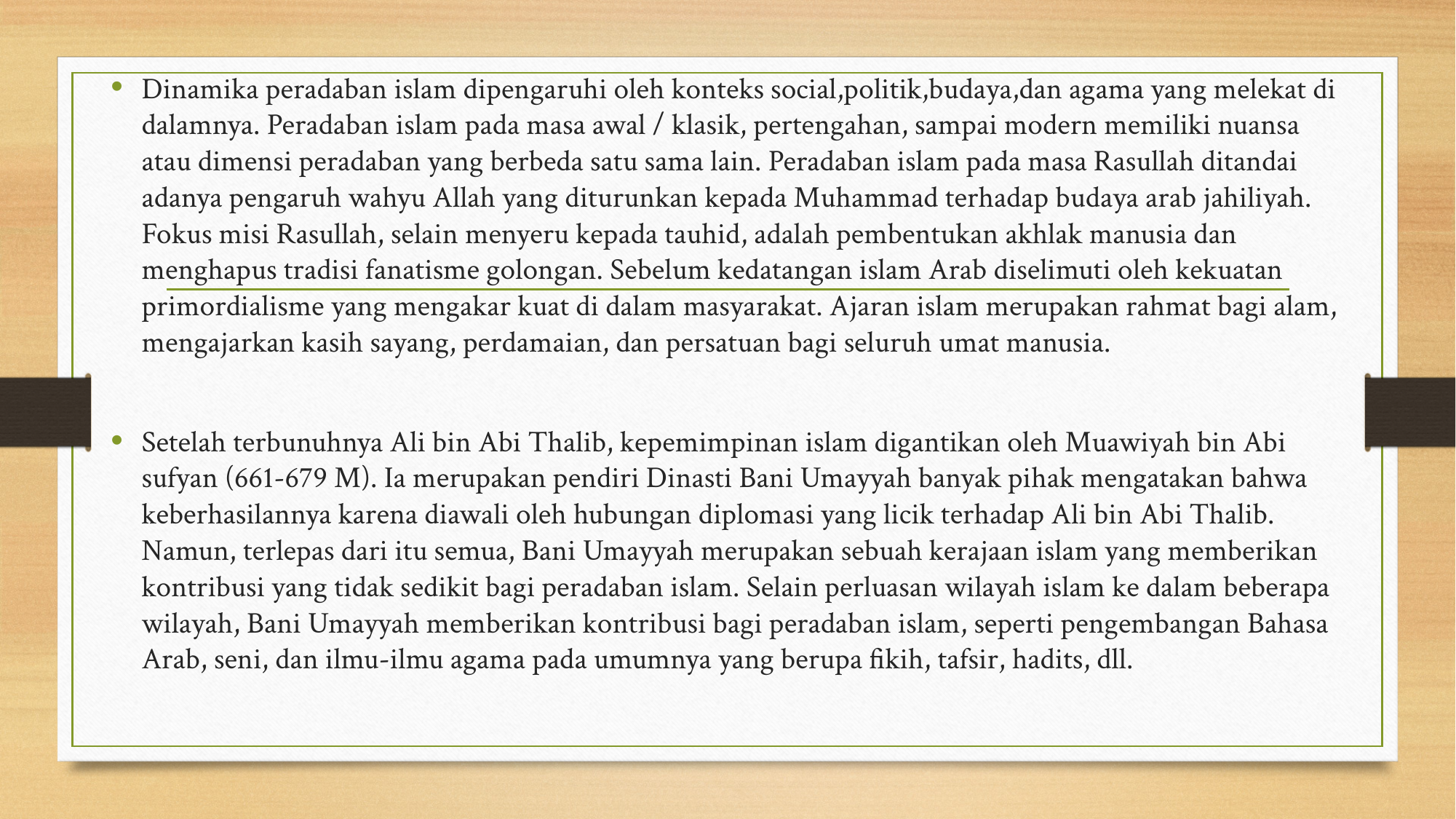

Dinamika peradaban islam dipengaruhi oleh konteks social,politik,budaya,dan agama yang melekat di dalamnya. Peradaban islam pada masa awal / klasik, pertengahan, sampai modern memiliki nuansa atau dimensi peradaban yang berbeda satu sama lain. Peradaban islam pada masa Rasullah ditandai adanya pengaruh wahyu Allah yang diturunkan kepada Muhammad terhadap budaya arab jahiliyah. Fokus misi Rasullah, selain menyeru kepada tauhid, adalah pembentukan akhlak manusia dan menghapus tradisi fanatisme golongan. Sebelum kedatangan islam Arab diselimuti oleh kekuatan primordialisme yang mengakar kuat di dalam masyarakat. Ajaran islam merupakan rahmat bagi alam, mengajarkan kasih sayang, perdamaian, dan persatuan bagi seluruh umat manusia.

Setelah terbunuhnya Ali bin Abi Thalib, kepemimpinan islam digantikan oleh Muawiyah bin Abi sufyan (661-679 M). Ia merupakan pendiri Dinasti Bani Umayyah banyak pihak mengatakan bahwa keberhasilannya karena diawali oleh hubungan diplomasi yang licik terhadap Ali bin Abi Thalib. Namun, terlepas dari itu semua, Bani Umayyah merupakan sebuah kerajaan islam yang memberikan kontribusi yang tidak sedikit bagi peradaban islam. Selain perluasan wilayah islam ke dalam beberapa wilayah, Bani Umayyah memberikan kontribusi bagi peradaban islam, seperti pengembangan Bahasa Arab, seni, dan ilmu-ilmu agama pada umumnya yang berupa fikih, tafsir, hadits, dll.